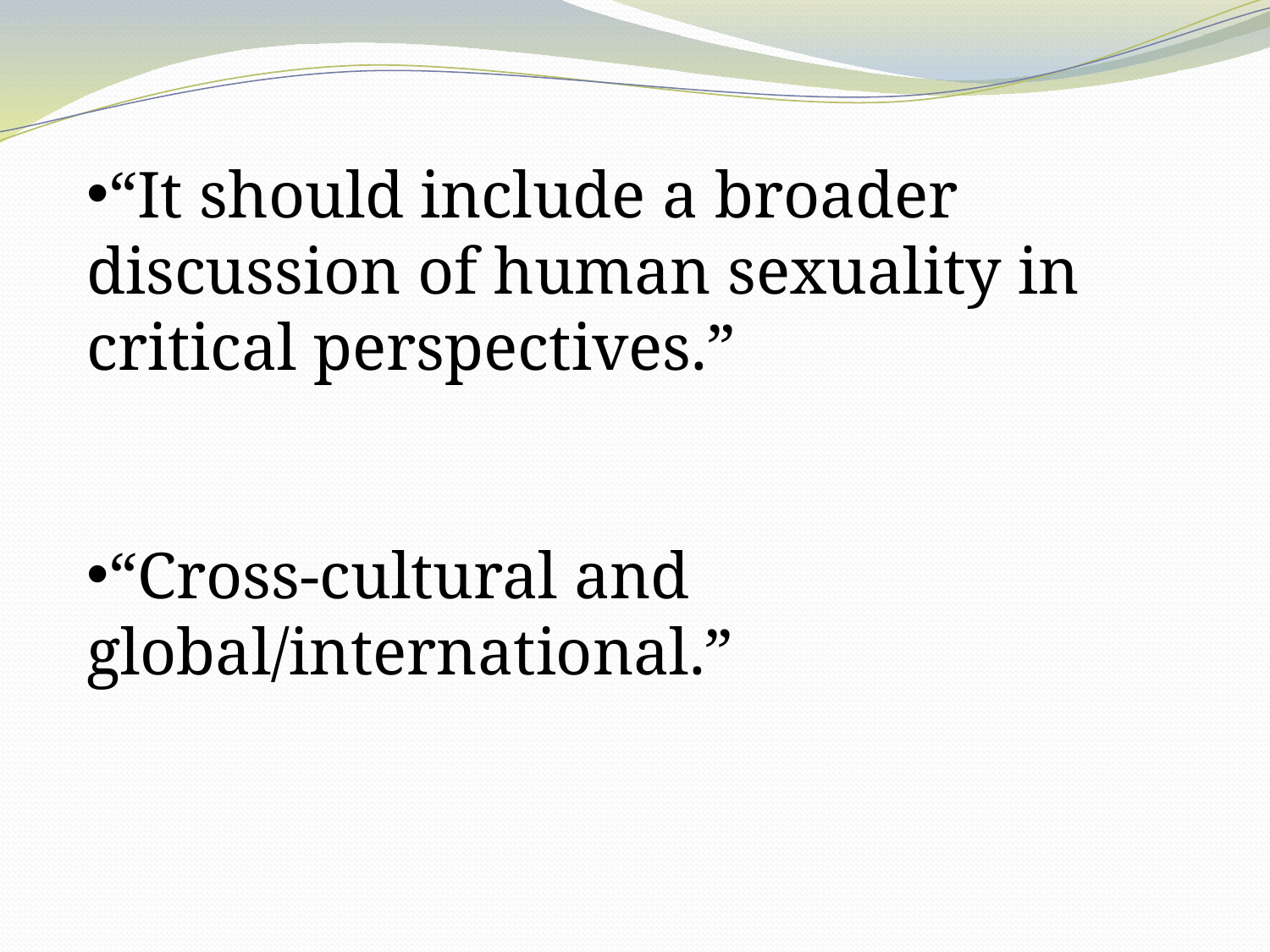

“It should include a broader discussion of human sexuality in critical perspectives.”

“Cross-cultural and global/international.”